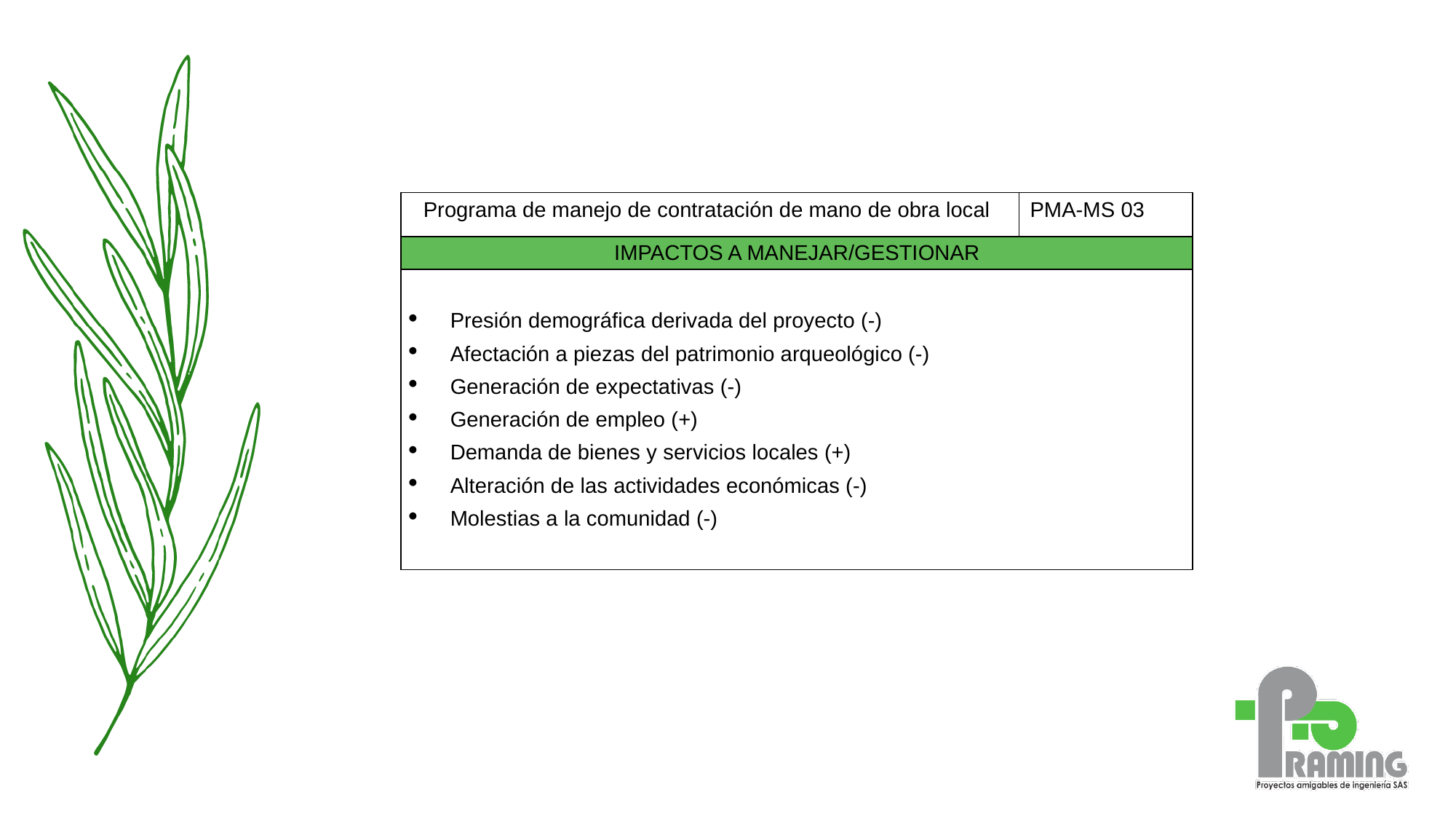

| Programa de manejo de contratación de mano de obra local | PMA-MS 03 |
| --- | --- |
| IMPACTOS A MANEJAR/GESTIONAR |
| --- |
| Presión demográfica derivada del proyecto (-) Afectación a piezas del patrimonio arqueológico (-) Generación de expectativas (-) Generación de empleo (+) Demanda de bienes y servicios locales (+) Alteración de las actividades económicas (-) Molestias a la comunidad (-) |